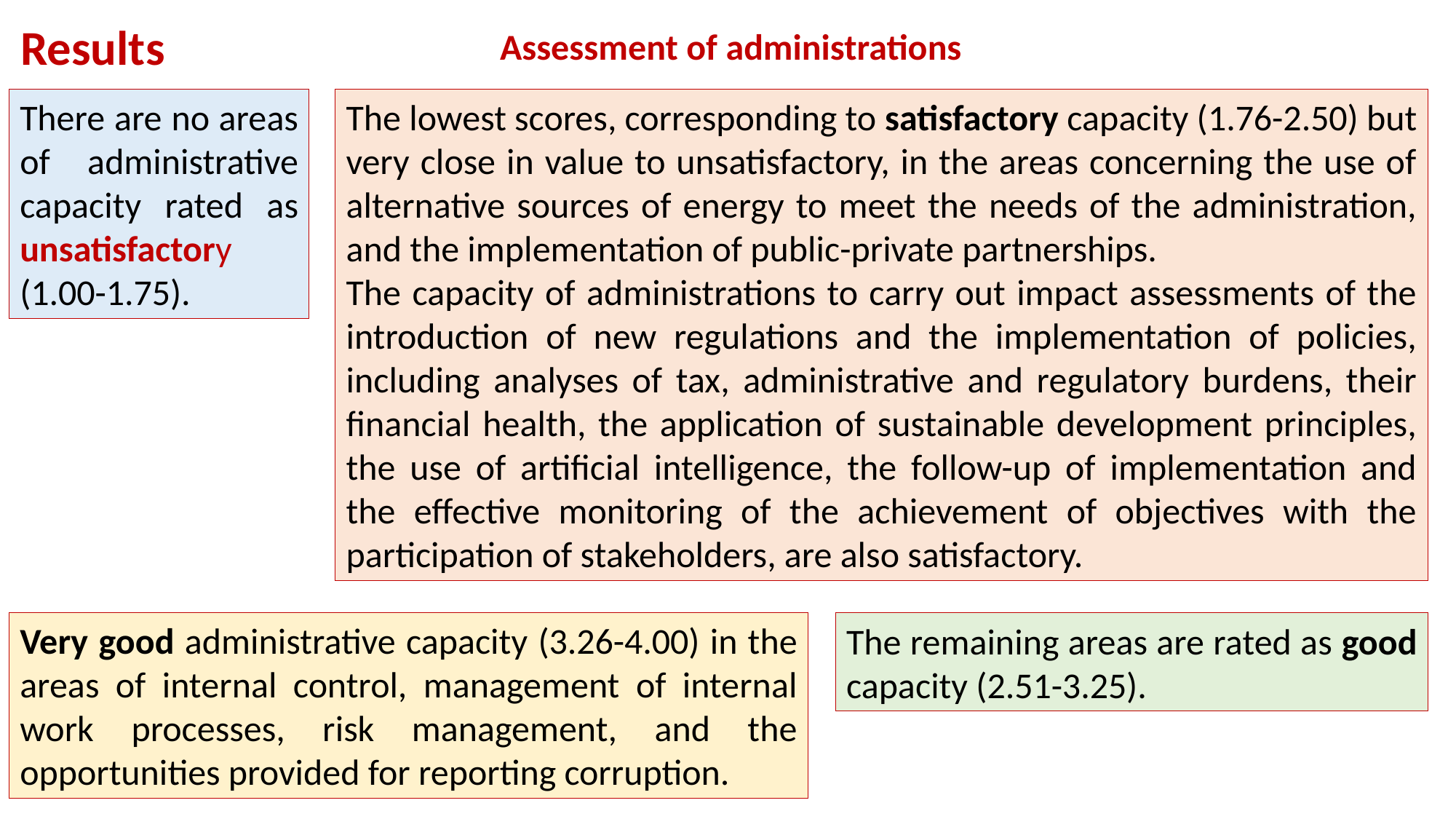

Results
Assessment of administrations
There are no areas of administrative capacity rated as unsatisfactory (1.00-1.75).
The lowest scores, corresponding to satisfactory capacity (1.76-2.50) but very close in value to unsatisfactory, in the areas concerning the use of alternative sources of energy to meet the needs of the administration, and the implementation of public-private partnerships.
The capacity of administrations to carry out impact assessments of the introduction of new regulations and the implementation of policies, including analyses of tax, administrative and regulatory burdens, their financial health, the application of sustainable development principles, the use of artificial intelligence, the follow-up of implementation and the effective monitoring of the achievement of objectives with the participation of stakeholders, are also satisfactory.
Very good administrative capacity (3.26-4.00) in the areas of internal control, management of internal work processes, risk management, and the opportunities provided for reporting corruption.
The remaining areas are rated as good capacity (2.51-3.25).